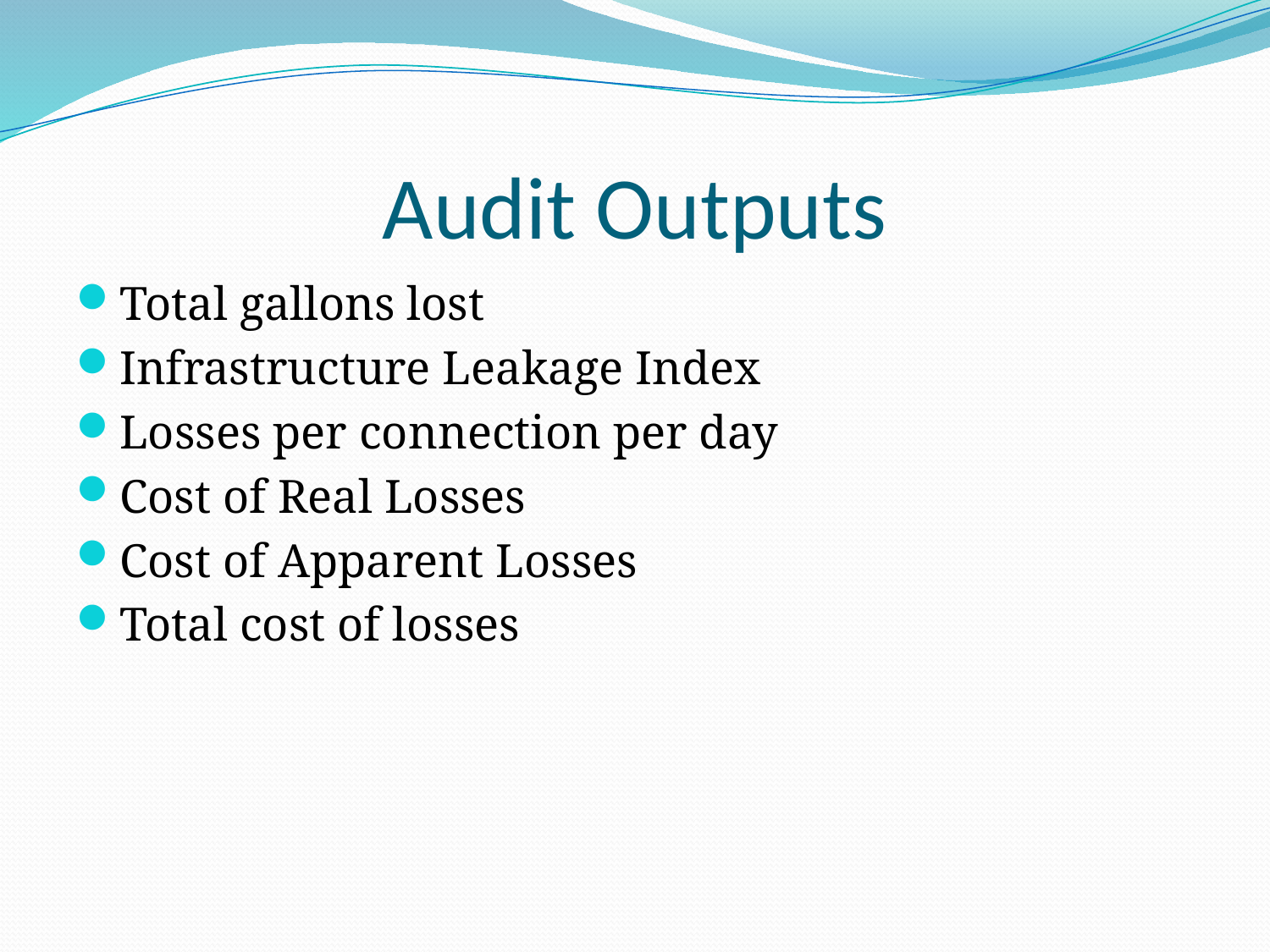

# Audit Outputs
Total gallons lost
Infrastructure Leakage Index
Losses per connection per day
Cost of Real Losses
Cost of Apparent Losses
Total cost of losses